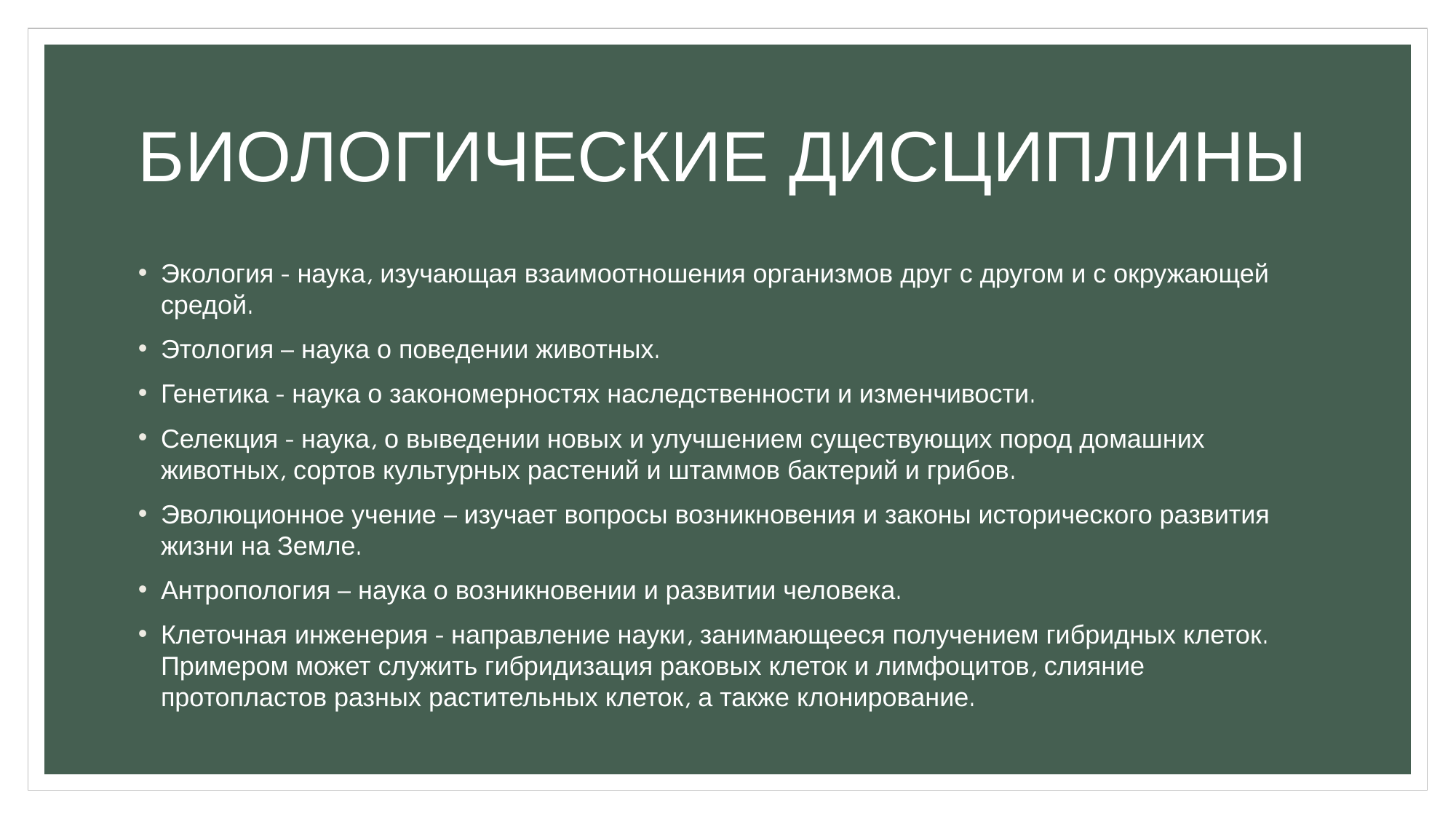

# БИОЛОГИЧЕСКИЕ ДИСЦИПЛИНЫ
Экология - наука, изучающая взаимоотношения организмов друг с другом и с окружающей средой.
Этология – наука о поведении животных.
Генетика - наука о закономерностях наследственности и изменчивости.
Селекция - наука, о выведении новых и улучшением существующих пород домашних животных, сортов культурных растений и штаммов бактерий и грибов.
Эволюционное учение – изучает вопросы возникновения и законы исторического развития жизни на Земле.
Антропология – наука о возникновении и развитии человека.
Клеточная инженерия - направление науки, занимающееся получением гибридных клеток. Примером может служить гибридизация раковых клеток и лимфоцитов, слияние протопластов разных растительных клеток, а также клонирование.